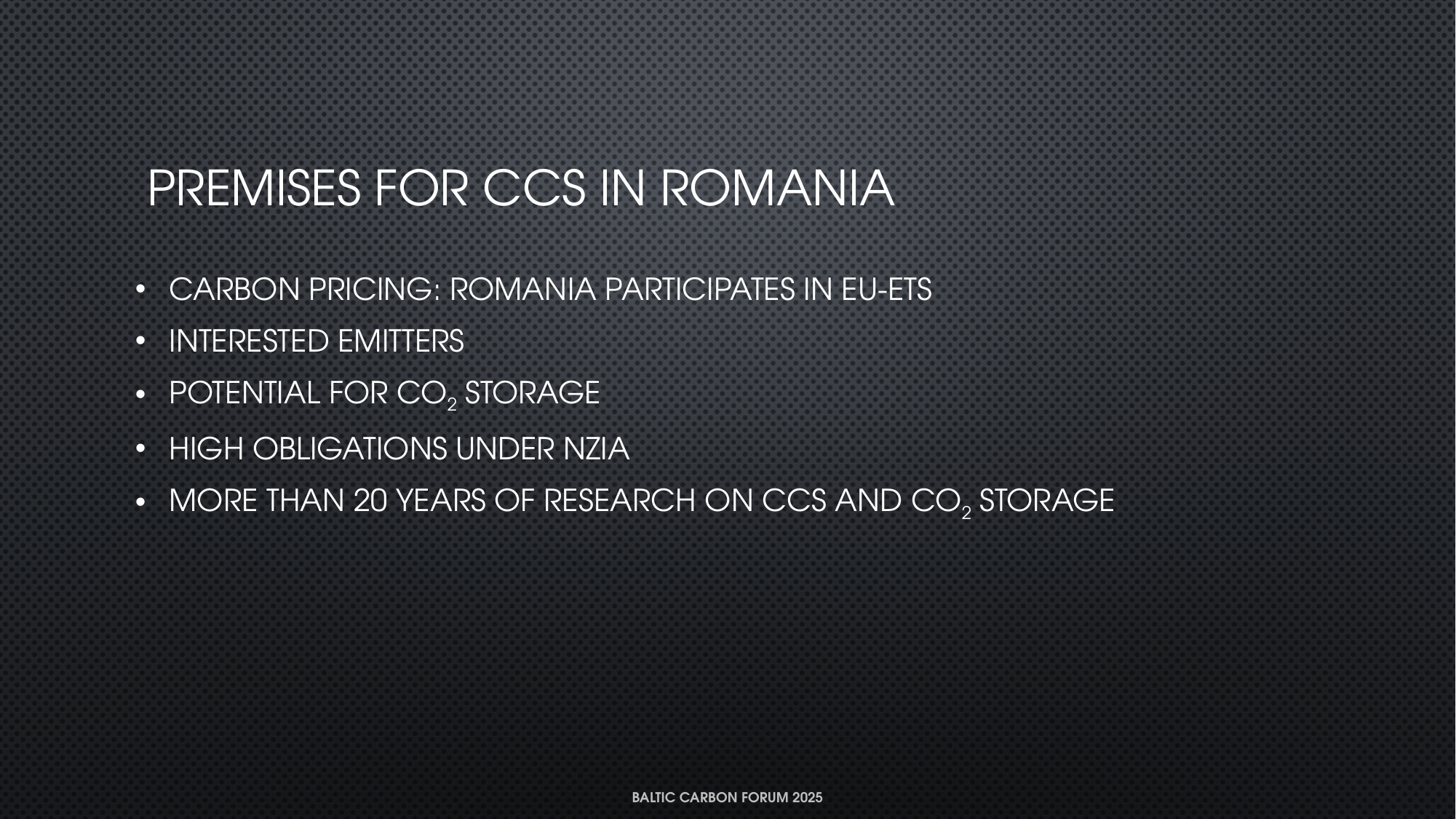

# Premises for CCS in Romania
Carbon Pricing: Romania participates in EU-ETS
Interested emitters
Potential for CO2 storage
High obligations under NZIA
More than 20 years of research on CCS and CO2 storage

BALTIC CARBON FORUM 2025